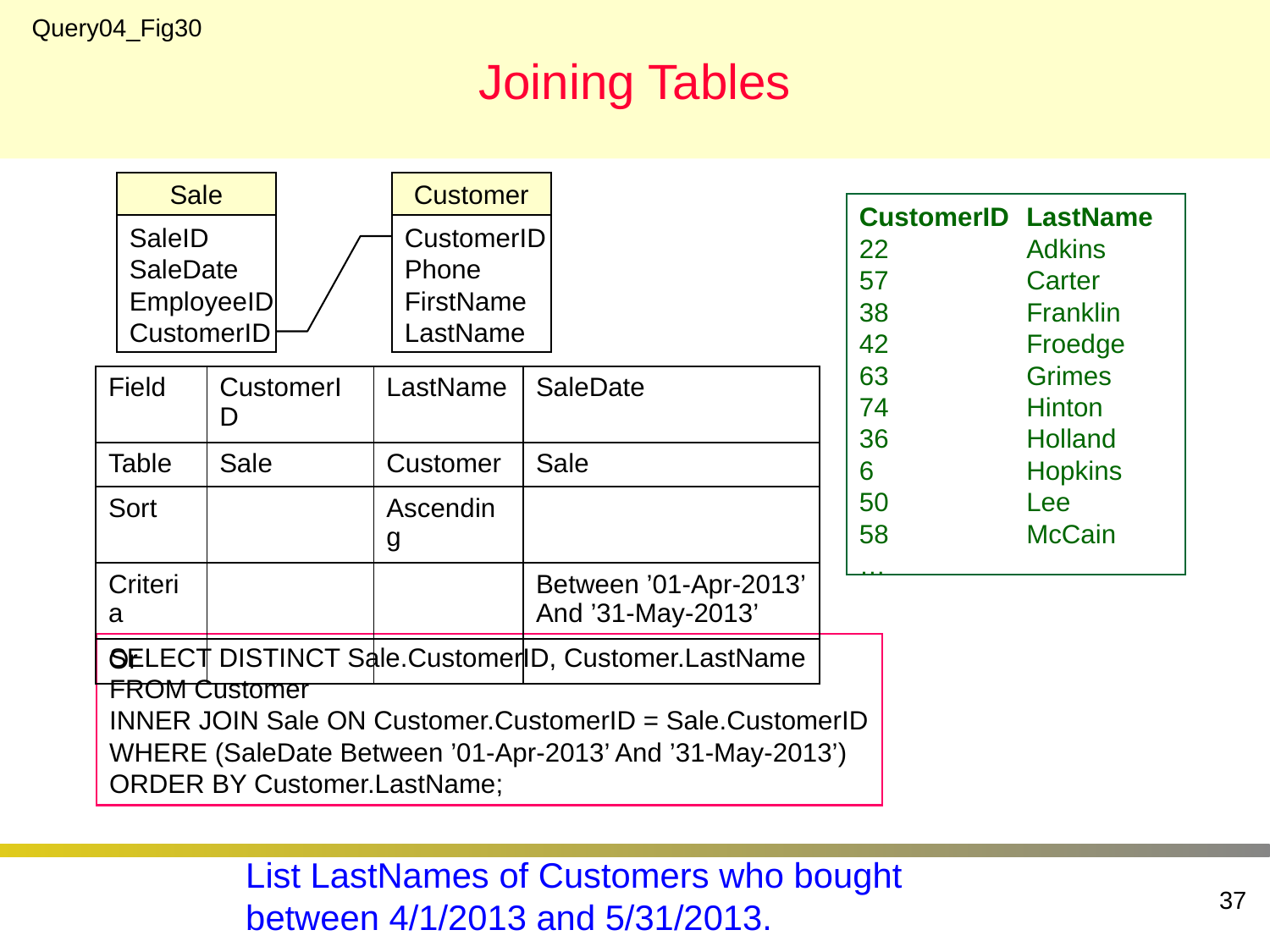

# Joining Tables
Query04_Fig30
Sale
Customer
CustomerID	LastName
22	Adkins
57	Carter
38	Franklin
42	Froedge
63	Grimes
74	Hinton
36	Holland
6	Hopkins
50	Lee
58	McCain
…
SaleID
SaleDate
EmployeeID
CustomerID
CustomerID
Phone
FirstName
LastName

| Field | CustomerID | LastName | SaleDate |
| --- | --- | --- | --- |
| Table | Sale | Customer | Sale |
| Sort |  | Ascending |  |
| Criteria |  |  | Between ’01-Apr-2013’ And ’31-May-2013’ |
| Or |  |  |  |
SELECT DISTINCT Sale.CustomerID, Customer.LastName
FROM Customer
INNER JOIN Sale ON Customer.CustomerID = Sale.CustomerID
WHERE (SaleDate Between ’01-Apr-2013’ And ’31-May-2013’)
ORDER BY Customer.LastName;
List LastNames of Customers who bought between 4/1/2013 and 5/31/2013.
37